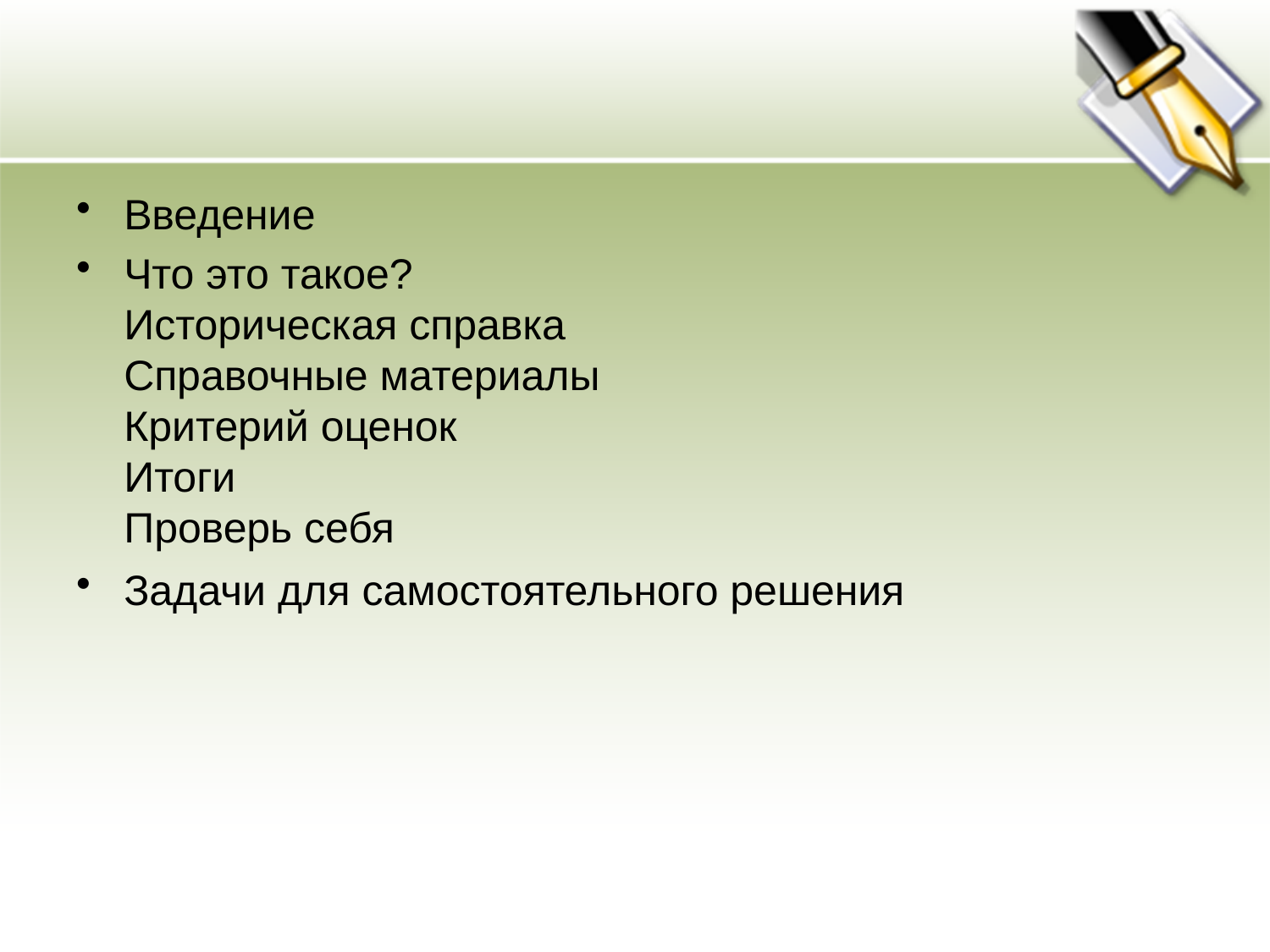

#
Введение
Что это такое?
Историческая справка
Справочные материалы
Критерий оценок
Итоги
Проверь себя
Задачи для самостоятельного решения